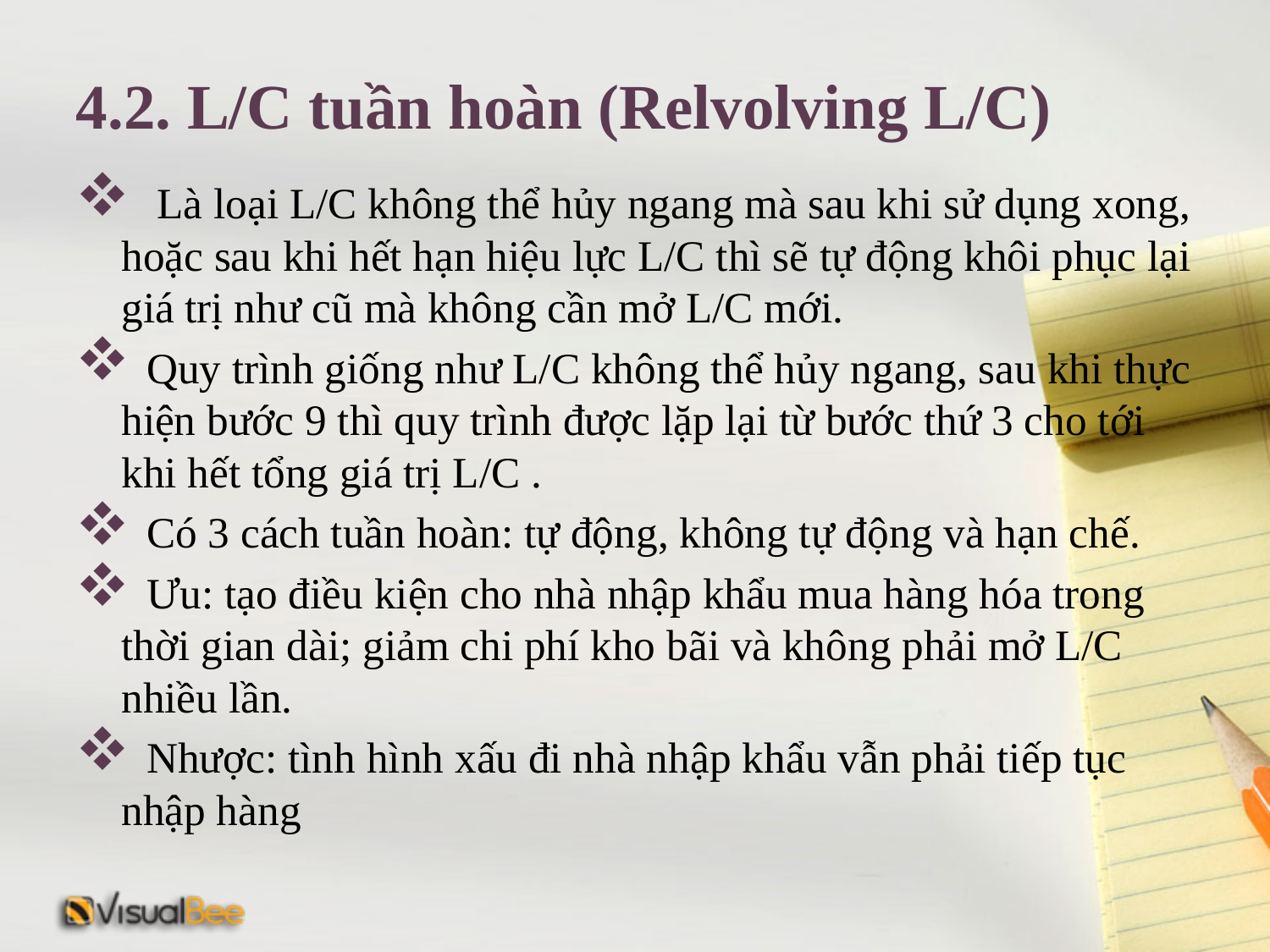

# 4.2. L/C tuần hoàn (Relvolving L/C)
   Là loại L/C không thể hủy ngang mà sau khi sử dụng xong, hoặc sau khi hết hạn hiệu lực L/C thì sẽ tự động khôi phục lại giá trị như cũ mà không cần mở L/C mới.
  Quy trình giống như L/C không thể hủy ngang, sau khi thực hiện bước 9 thì quy trình được lặp lại từ bước thứ 3 cho tới khi hết tổng giá trị L/C .
  Có 3 cách tuần hoàn: tự động, không tự động và hạn chế.
  Ưu: tạo điều kiện cho nhà nhập khẩu mua hàng hóa trong thời gian dài; giảm chi phí kho bãi và không phải mở L/C nhiều lần.
  Nhược: tình hình xấu đi nhà nhập khẩu vẫn phải tiếp tục nhập hàng